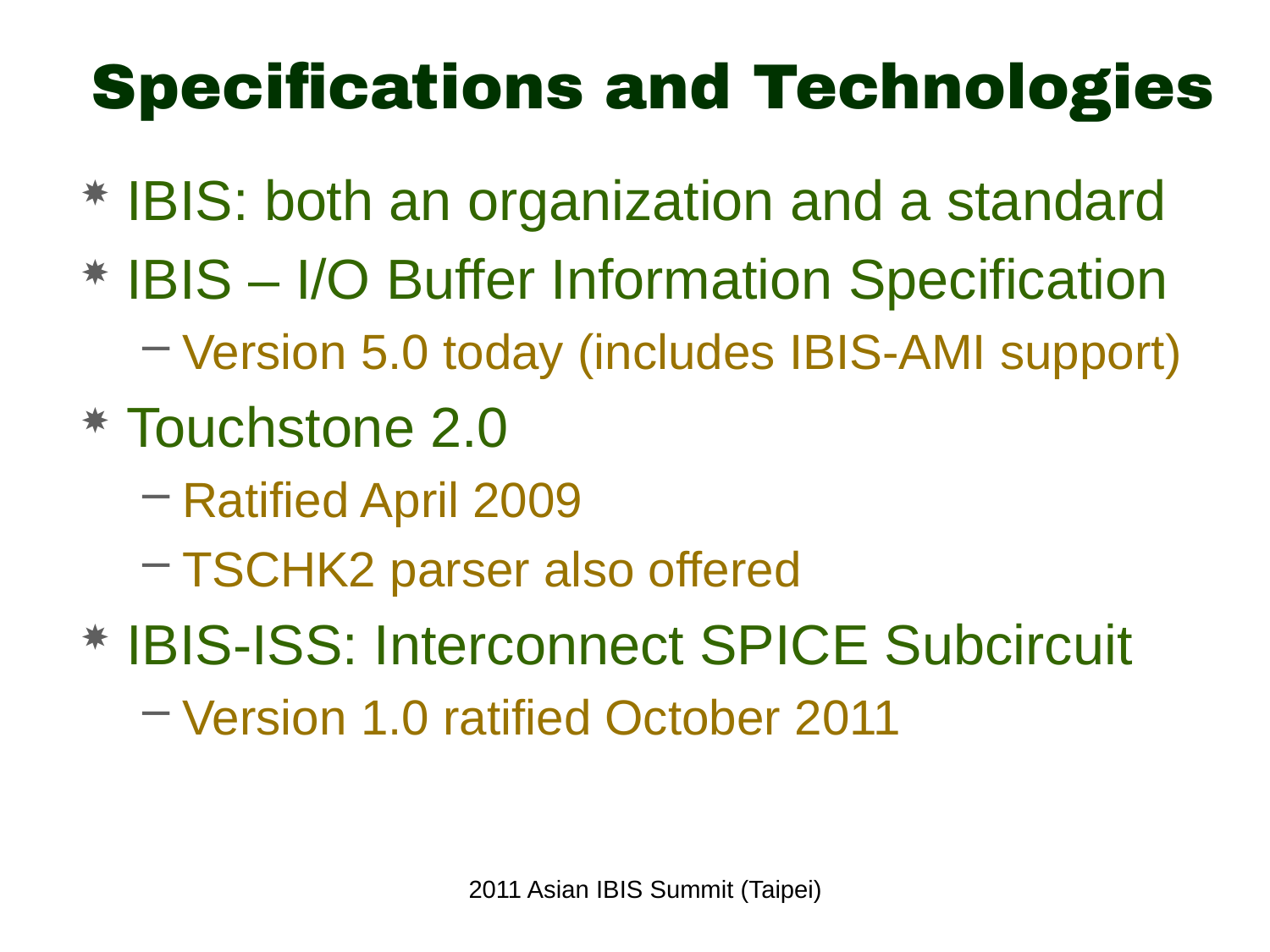

# Specifications and Technologies
IBIS: both an organization and a standard
IBIS – I/O Buffer Information Specification
Version 5.0 today (includes IBIS-AMI support)
Touchstone 2.0
Ratified April 2009
TSCHK2 parser also offered
IBIS-ISS: Interconnect SPICE Subcircuit
Version 1.0 ratified October 2011
2011 Asian IBIS Summit (Taipei)